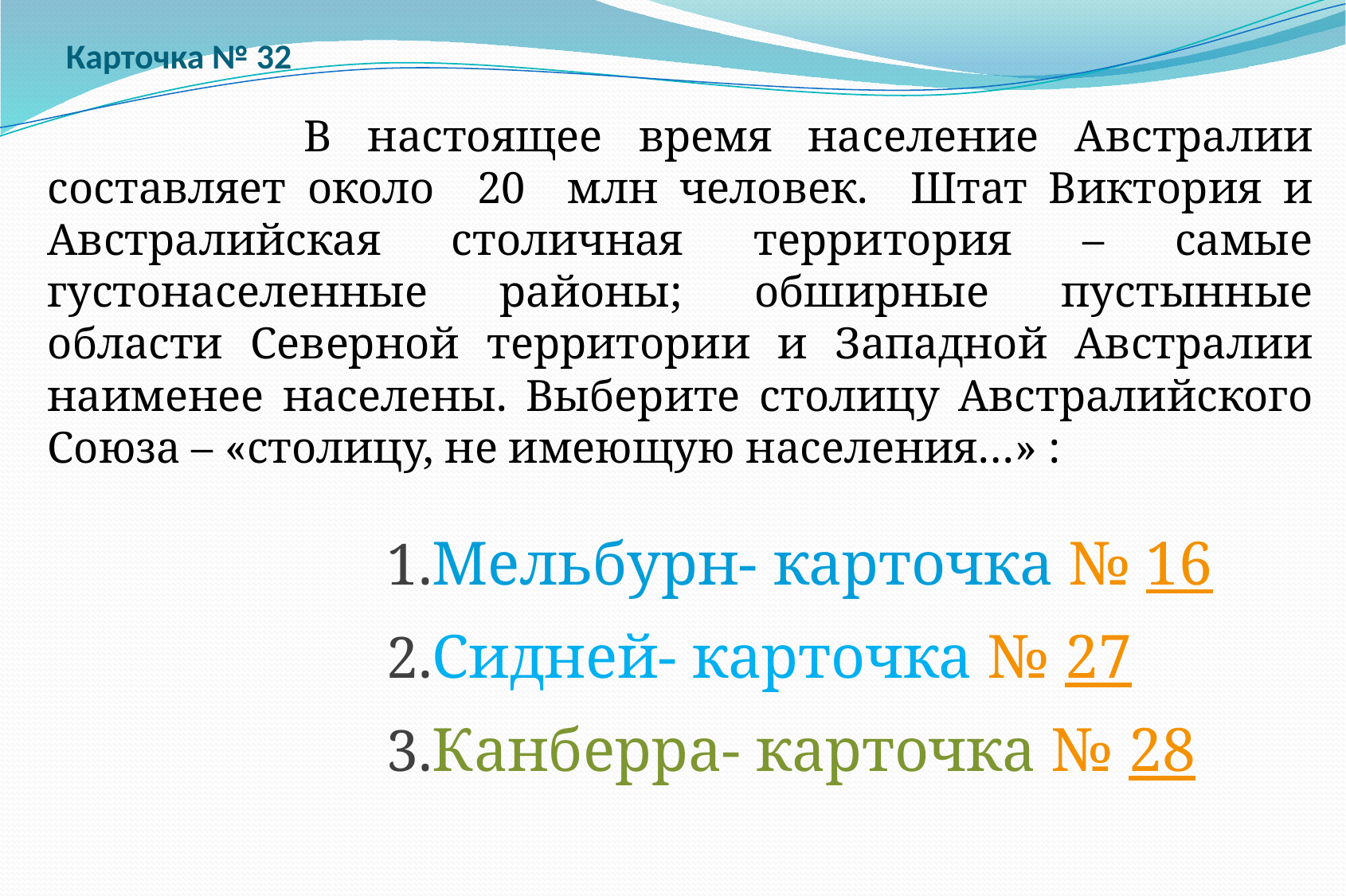

# Карточка № 32
	    	 В настоящее время население Австралии составляет около  20  млн человек.  Штат Виктория и Австралийская столичная территория – самые густонаселенные районы; обширные пустынные области Северной территории и Западной Австралии наименее населены. Выберите столицу Австралийского Союза – «столицу, не имеющую населения…» :

Мельбурн- карточка № 16
Сидней- карточка № 27
Канберра- карточка № 28